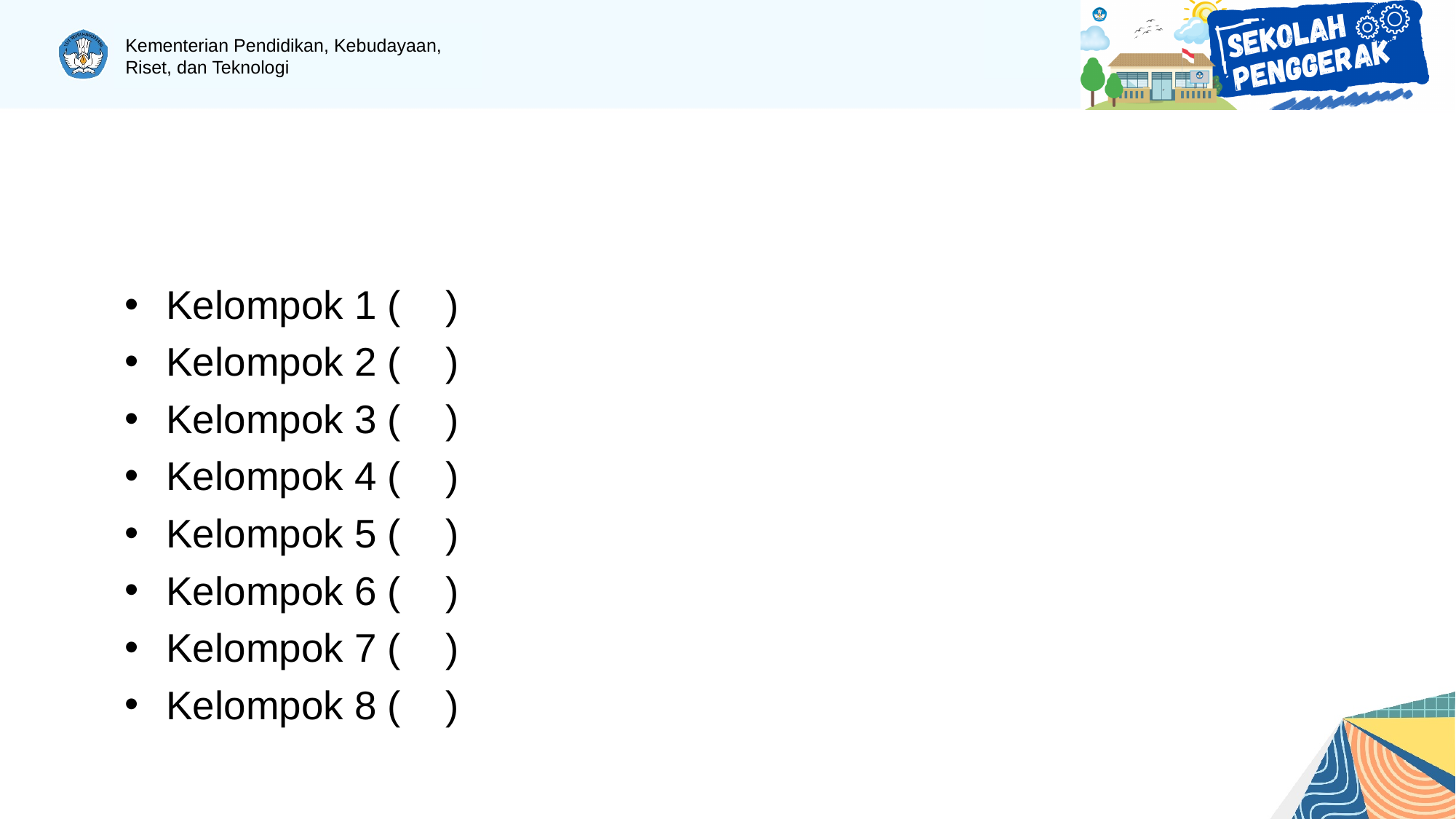

#
Kelompok 1 (    )
Kelompok 2 (    )
Kelompok 3 (    )
Kelompok 4 (    )
Kelompok 5 (    )
Kelompok 6 (    )
Kelompok 7 (    )
Kelompok 8 (    )